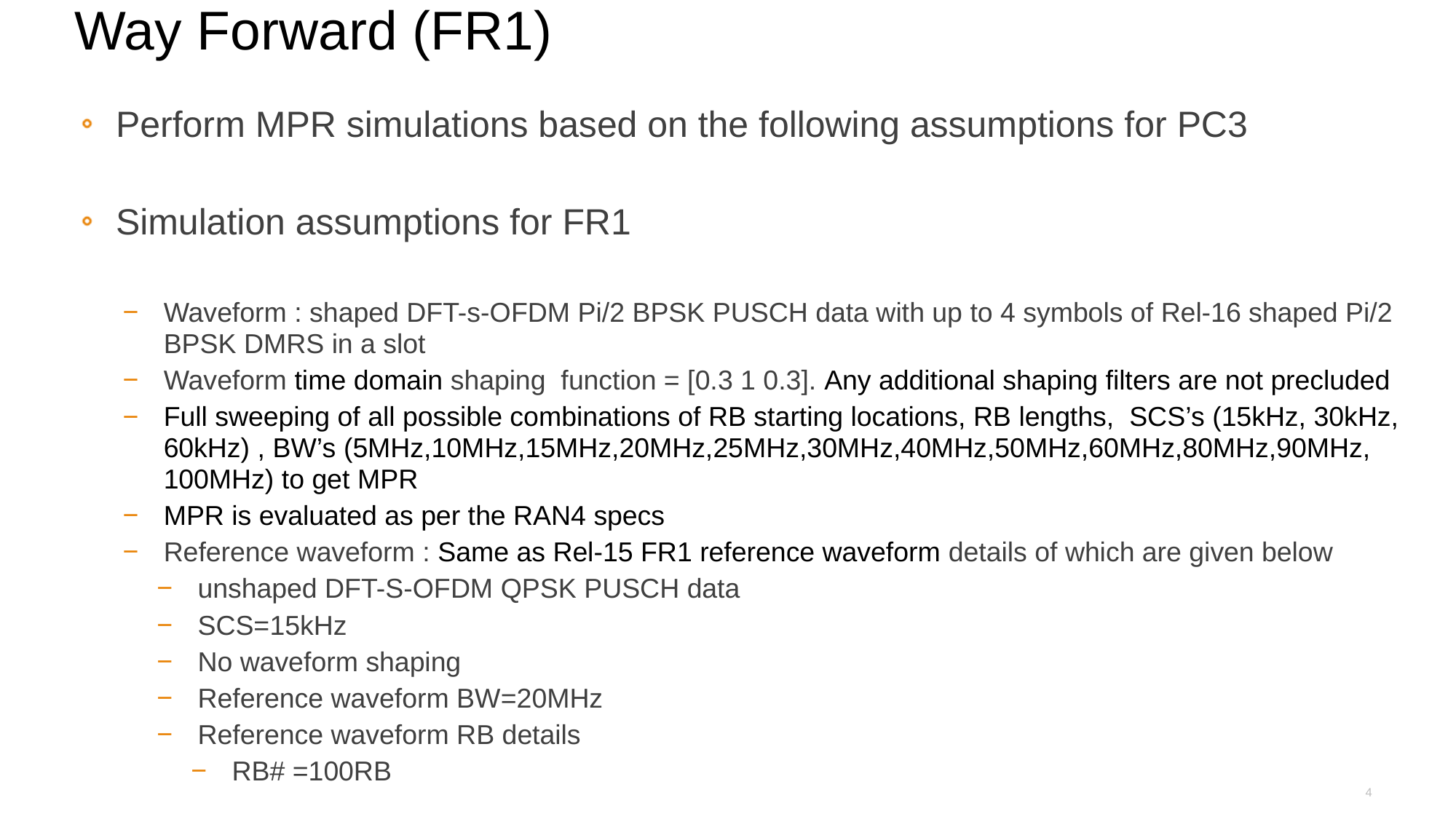

# Way Forward (FR1)
Perform MPR simulations based on the following assumptions for PC3

Simulation assumptions for FR1

Waveform : shaped DFT-s-OFDM Pi/2 BPSK PUSCH data with up to 4 symbols of Rel-16 shaped Pi/2 BPSK DMRS in a slot
Waveform time domain shaping  function = [0.3 1 0.3]. Any additional shaping filters are not precluded
Full sweeping of all possible combinations of RB starting locations, RB lengths,  SCS’s (15kHz, 30kHz, 60kHz) , BW’s (5MHz,10MHz,15MHz,20MHz,25MHz,30MHz,40MHz,50MHz,60MHz,80MHz,90MHz, 100MHz) to get MPR
MPR is evaluated as per the RAN4 specs
Reference waveform : Same as Rel-15 FR1 reference waveform details of which are given below
unshaped DFT-S-OFDM QPSK PUSCH data
SCS=15kHz
No waveform shaping
Reference waveform BW=20MHz
Reference waveform RB details
RB# =100RB